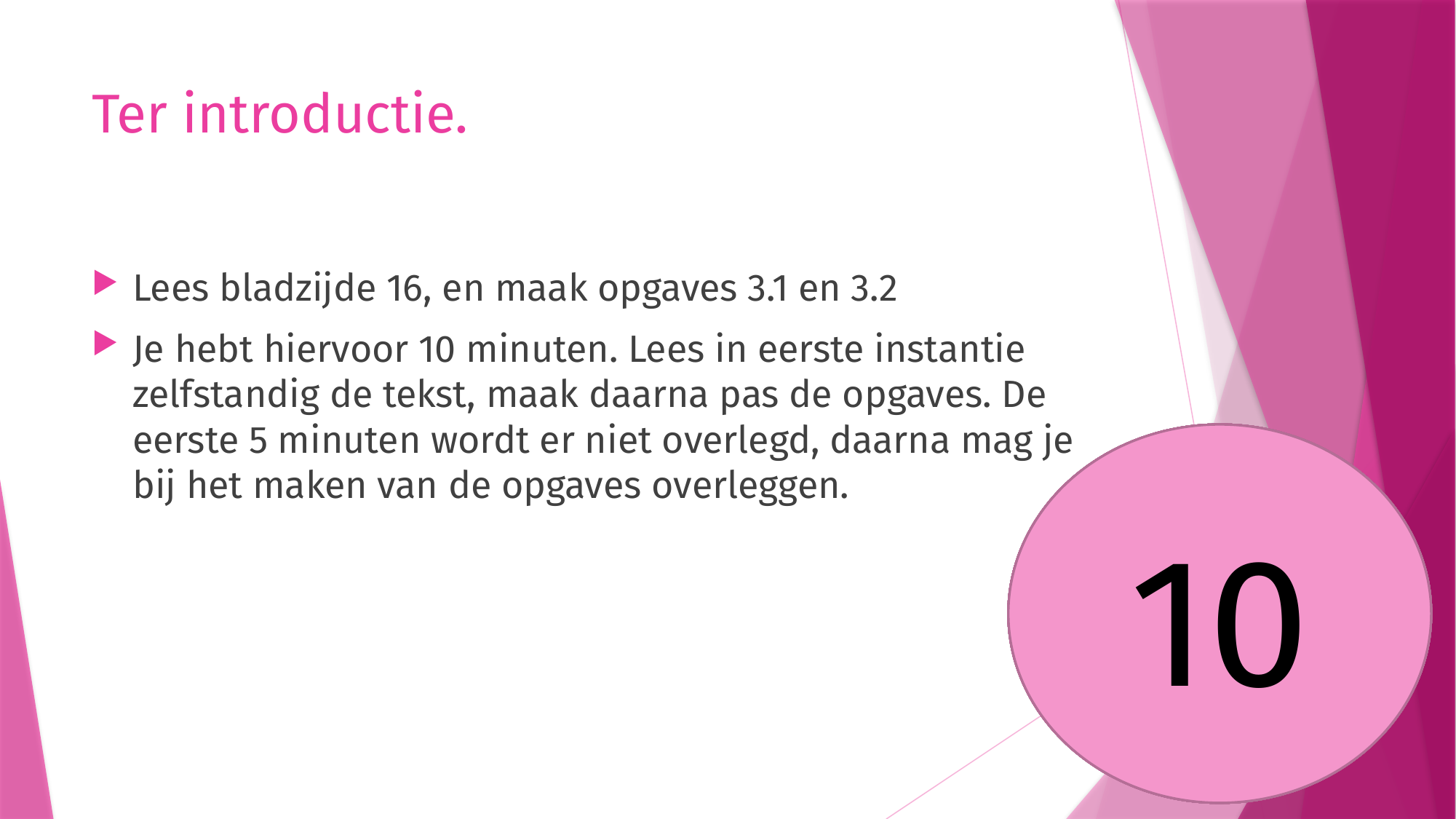

# Ter introductie.
Lees bladzijde 16, en maak opgaves 3.1 en 3.2
Je hebt hiervoor 10 minuten. Lees in eerste instantie zelfstandig de tekst, maak daarna pas de opgaves. De eerste 5 minuten wordt er niet overlegd, daarna mag je bij het maken van de opgaves overleggen.
10
12
13
11
10
9
8
5
6
7
4
3
1
2